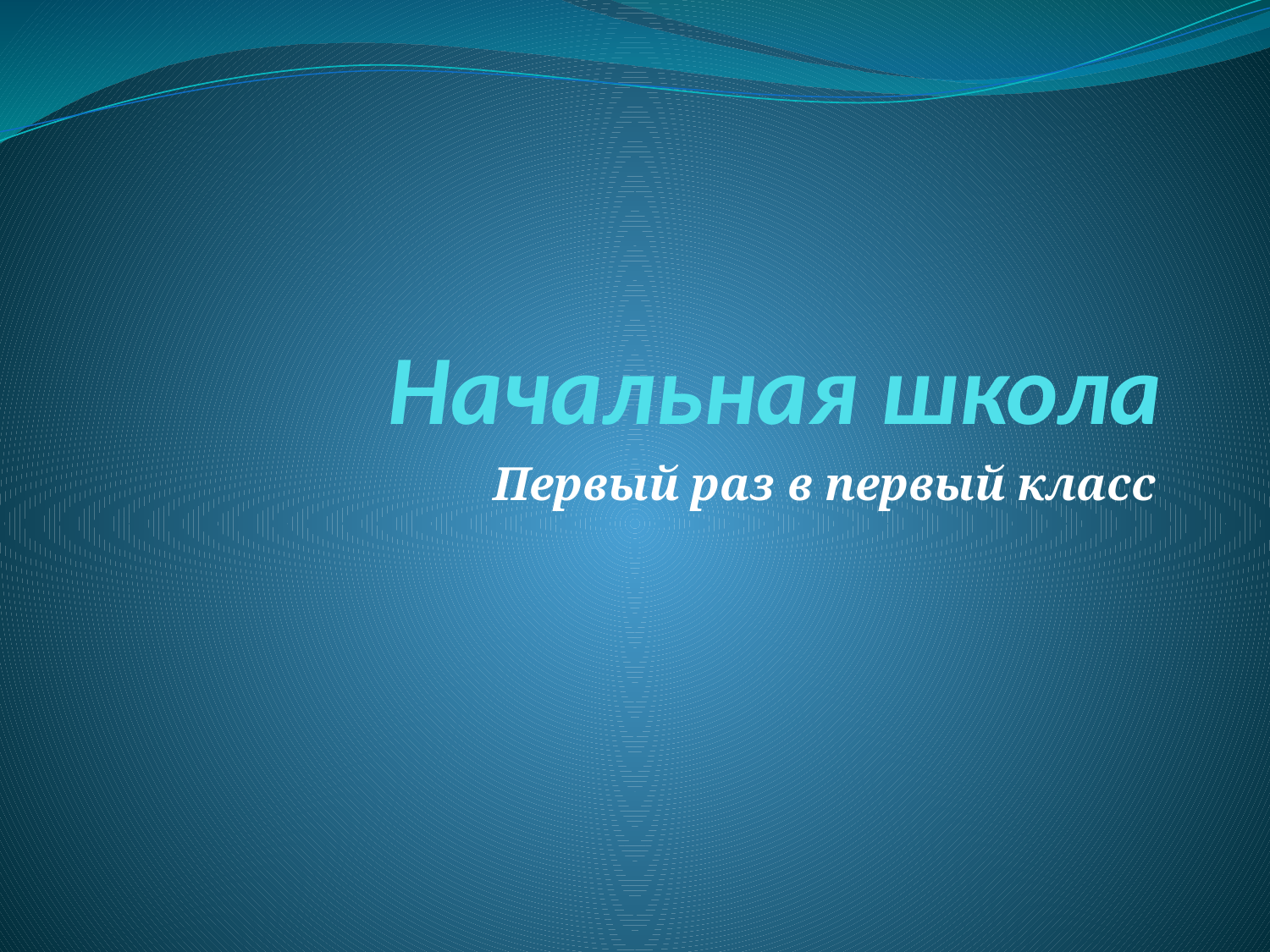

# Начальная школа
Первый раз в первый класс